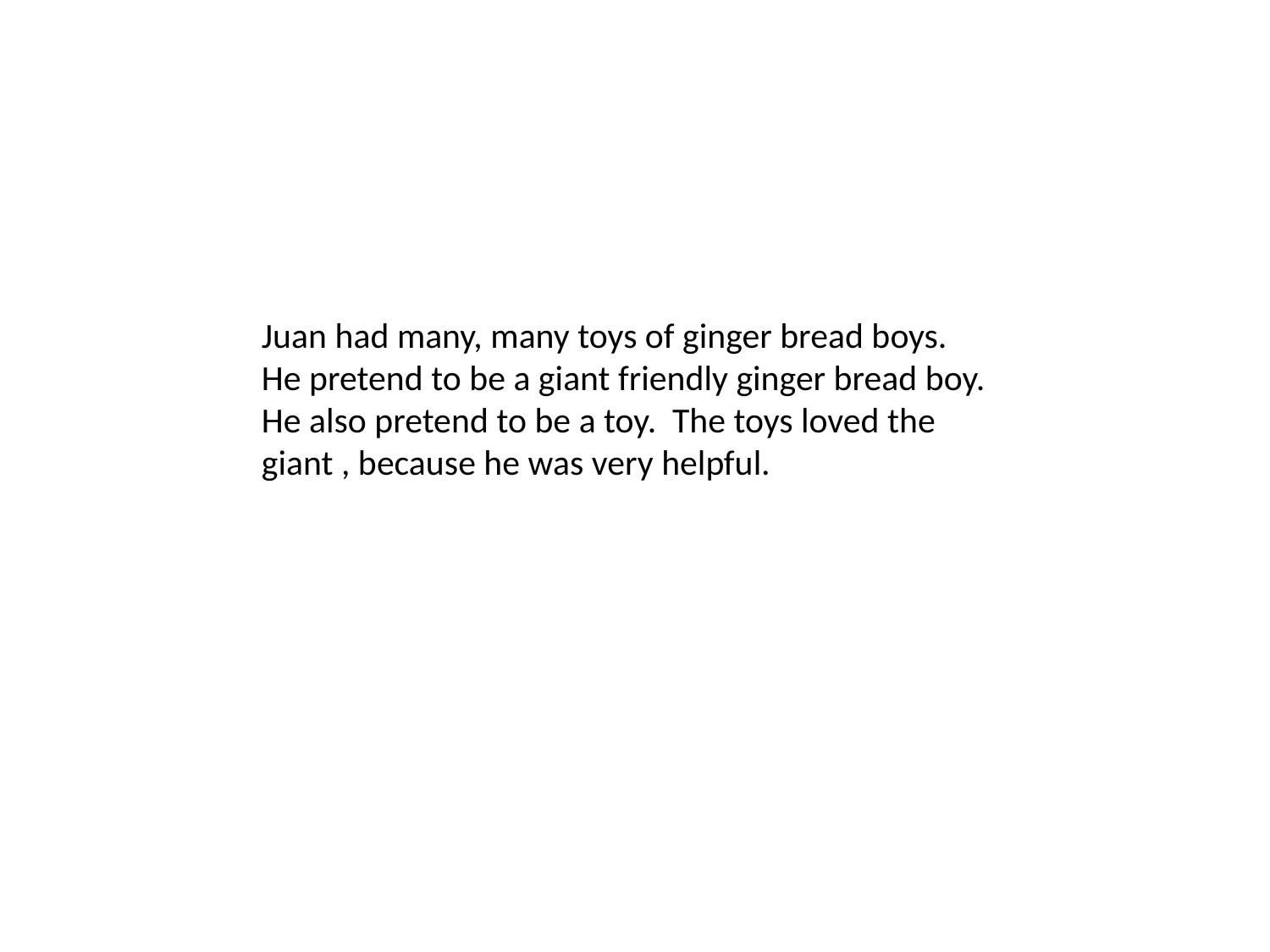

Juan had many, many toys of ginger bread boys.  He pretend to be a giant friendly ginger bread boy.  He also pretend to be a toy.  The toys loved the giant , because he was very helpful.